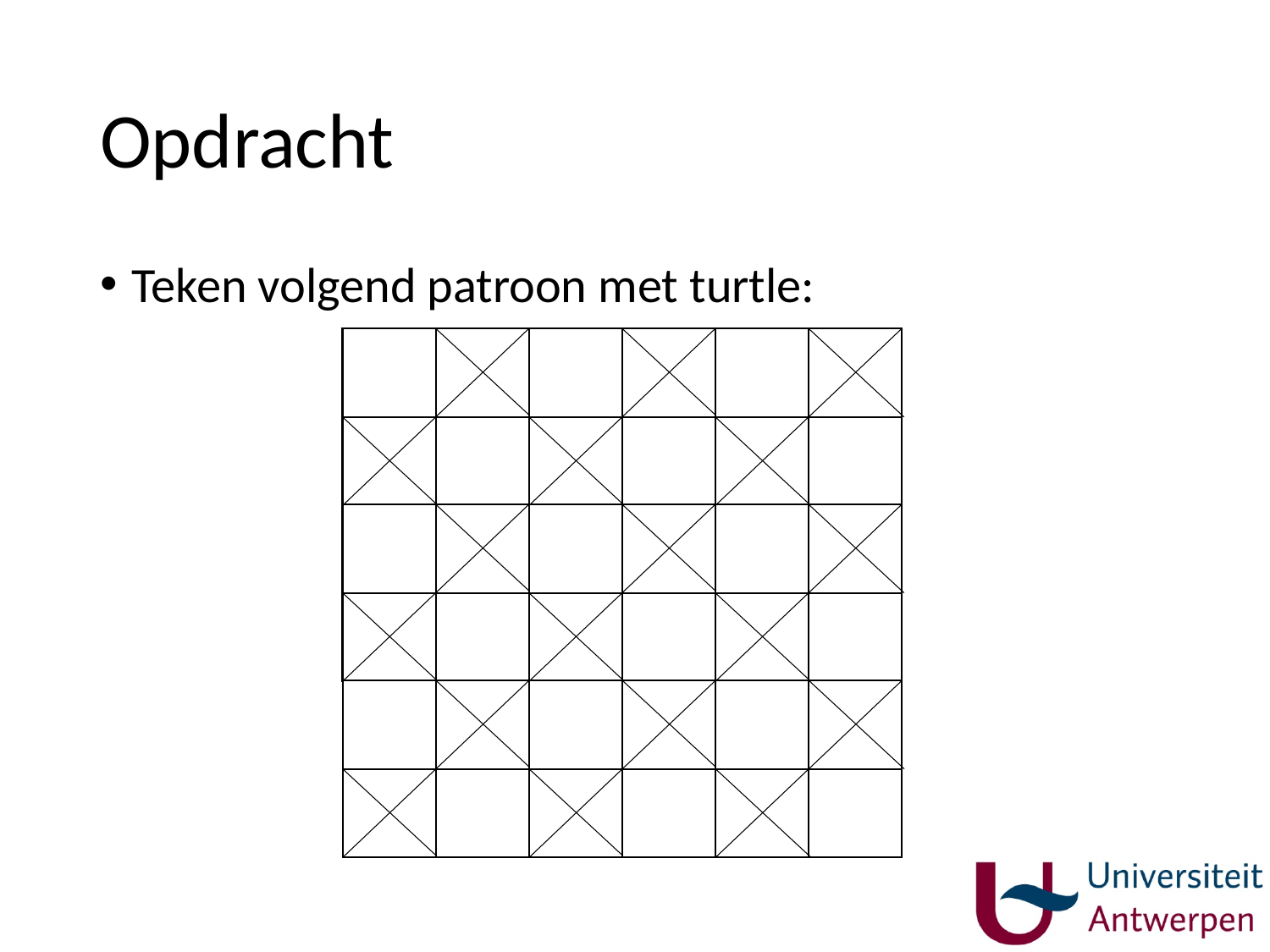

# Opdracht
Teken volgend patroon met turtle: